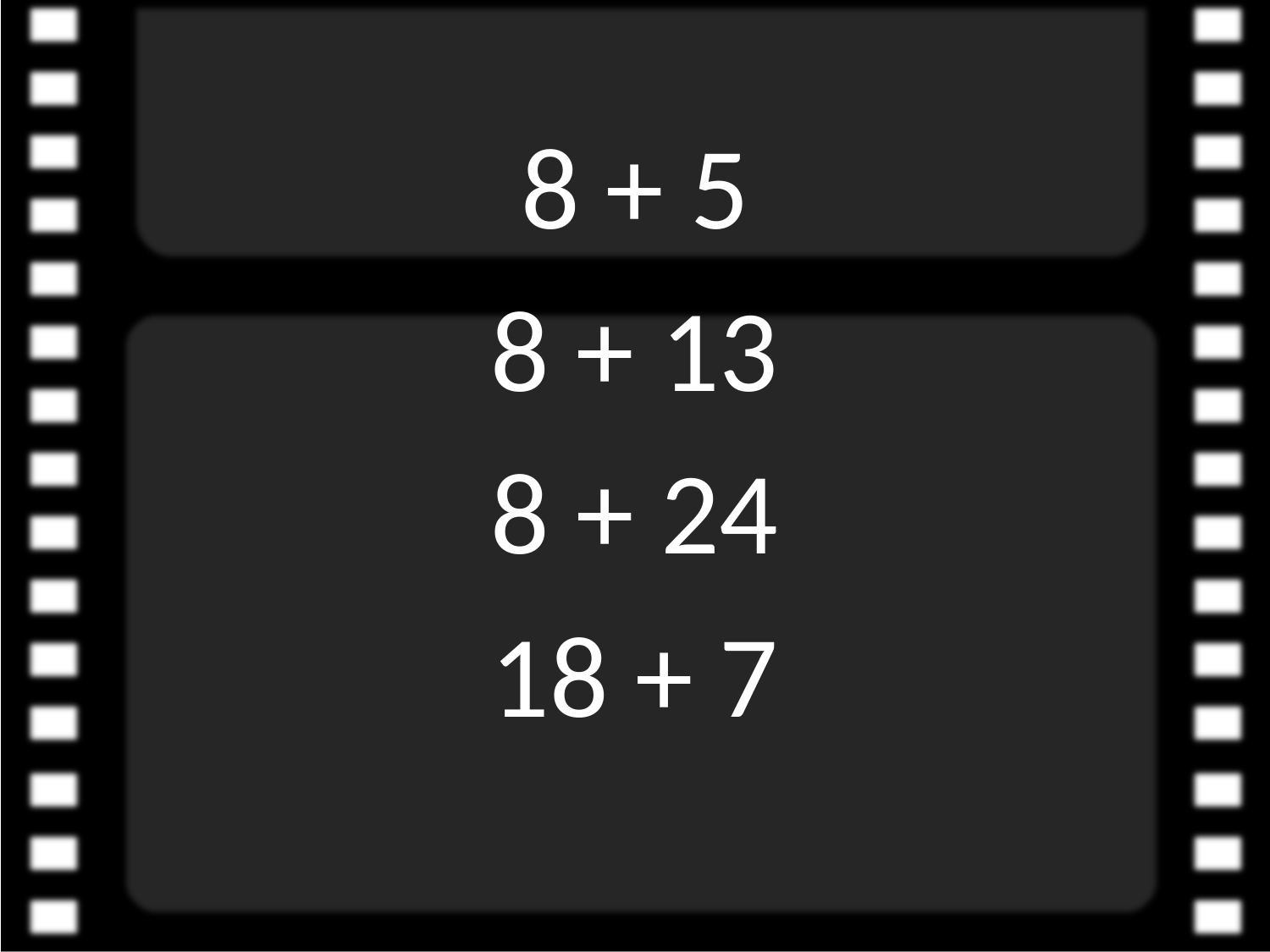

8 + 5
8 + 13
8 + 24
18 + 7